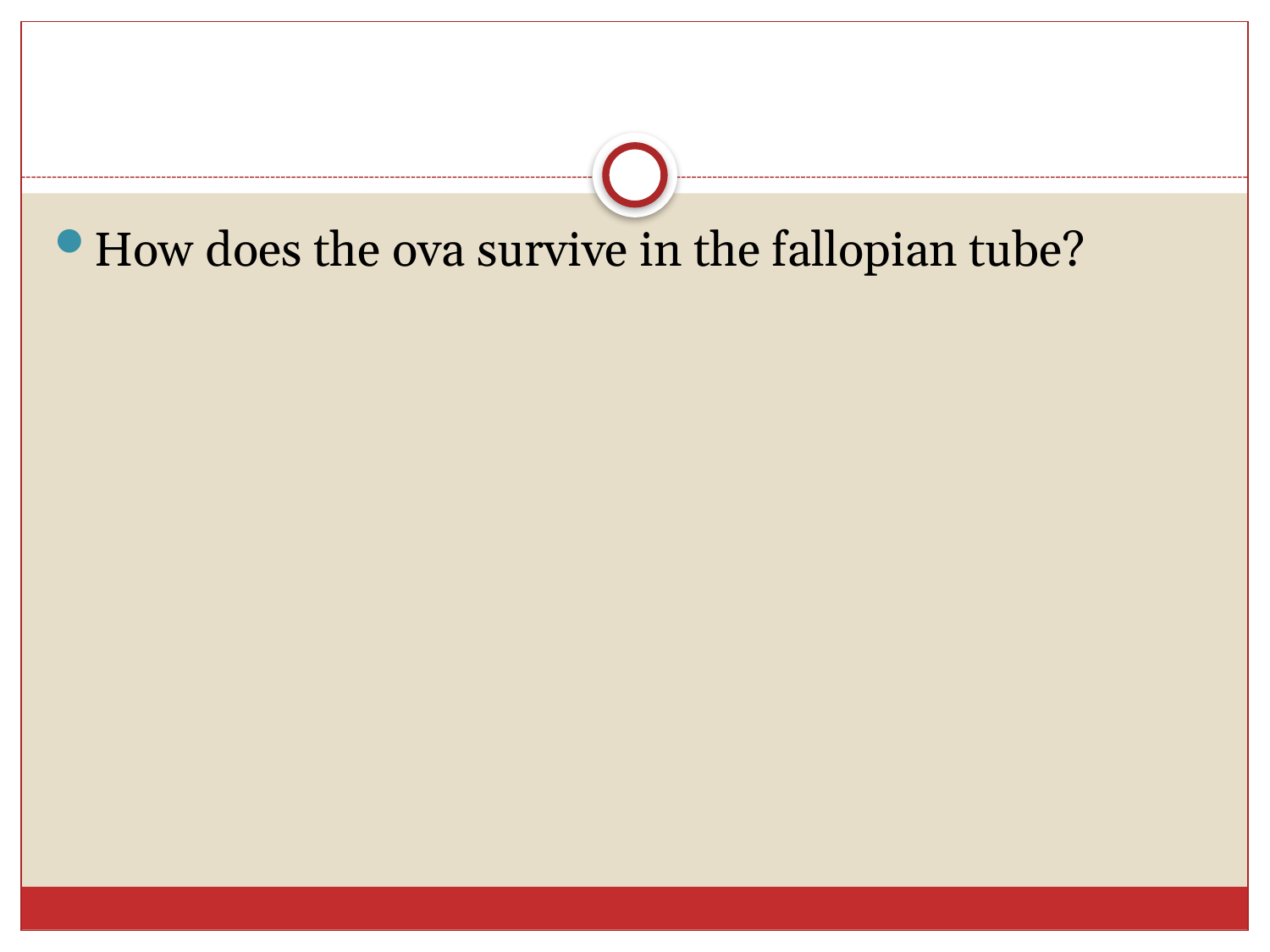

#
How does the ova survive in the fallopian tube?